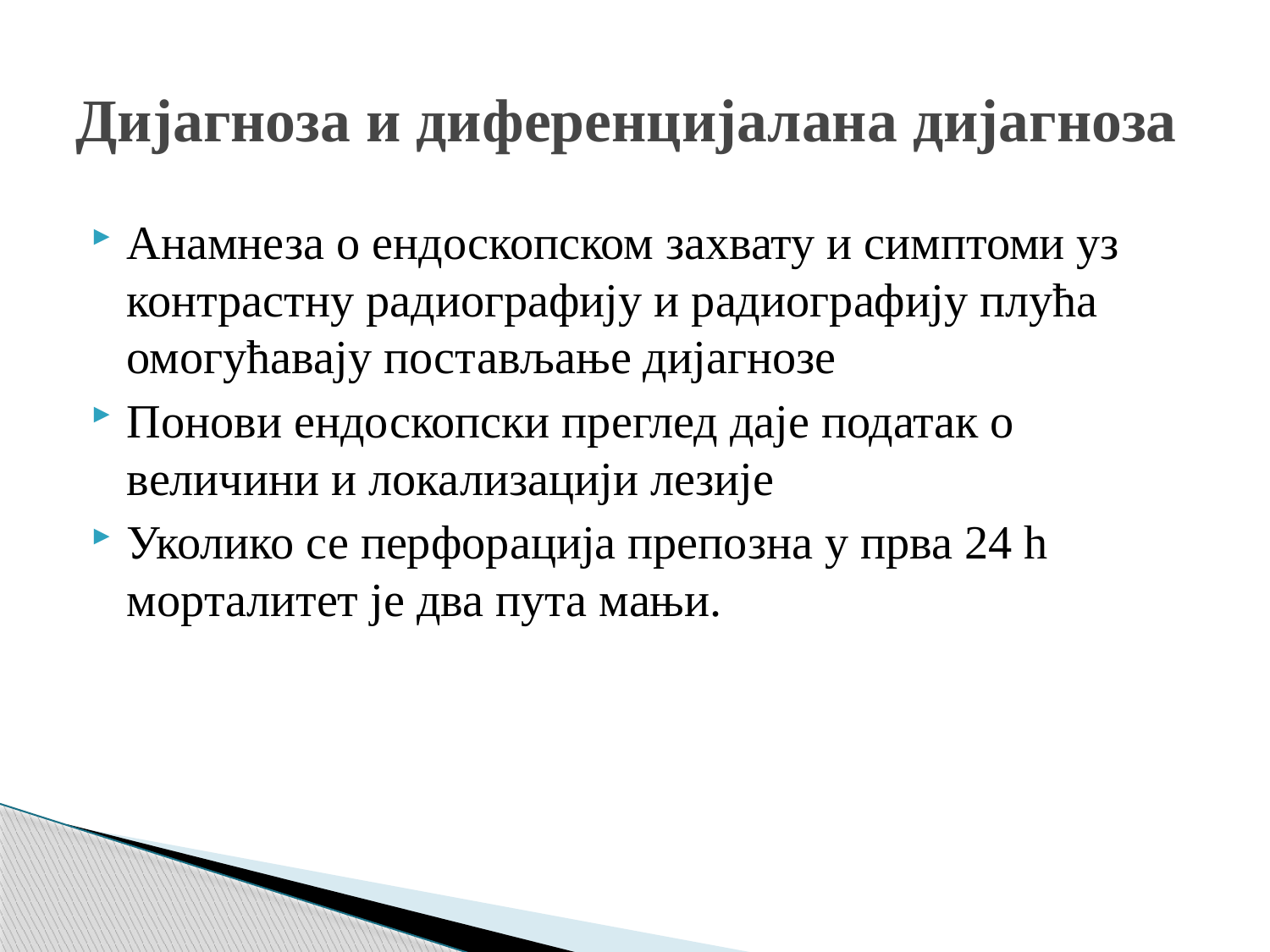

# Дијагноза и диференцијалана дијагноза
Анамнеза о ендоскопском захвату и симптоми уз контрастну радиографију и радиографију плућа омогућавају постављање дијагнозе
Понови ендоскопски преглед даје податак о величини и локализацији лезије
Уколико се перфорација препозна у прва 24 h морталитет је два пута мањи.